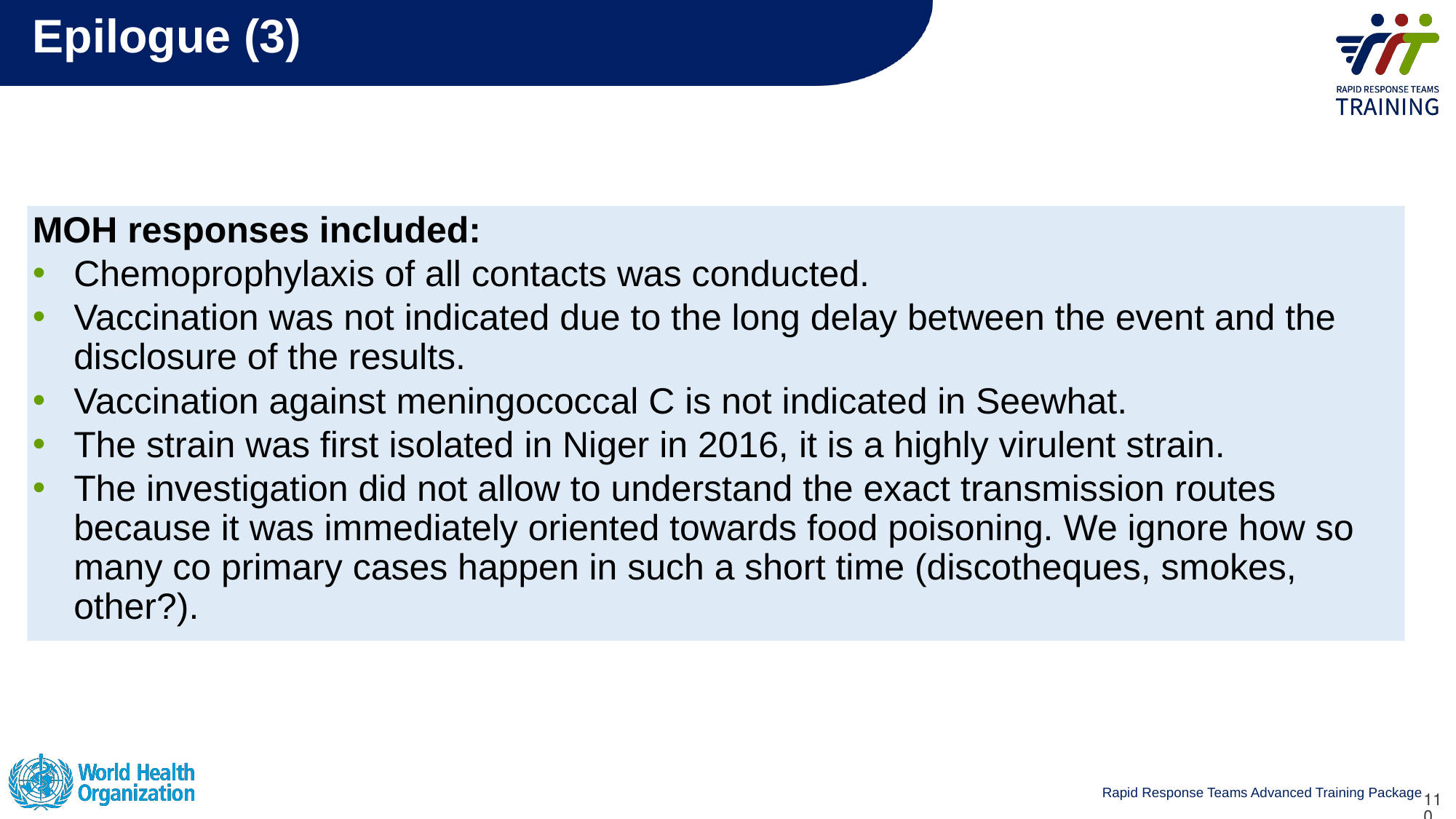

# Epilogue (3)
MOH responses included:
Chemoprophylaxis of all contacts was conducted.
Vaccination was not indicated due to the long delay between the event and the disclosure of the results.
Vaccination against meningococcal C is not indicated in Seewhat.
The strain was first isolated in Niger in 2016, it is a highly virulent strain.
The investigation did not allow to understand the exact transmission routes because it was immediately oriented towards food poisoning. We ignore how so many co primary cases happen in such a short time (discotheques, smokes, other?).